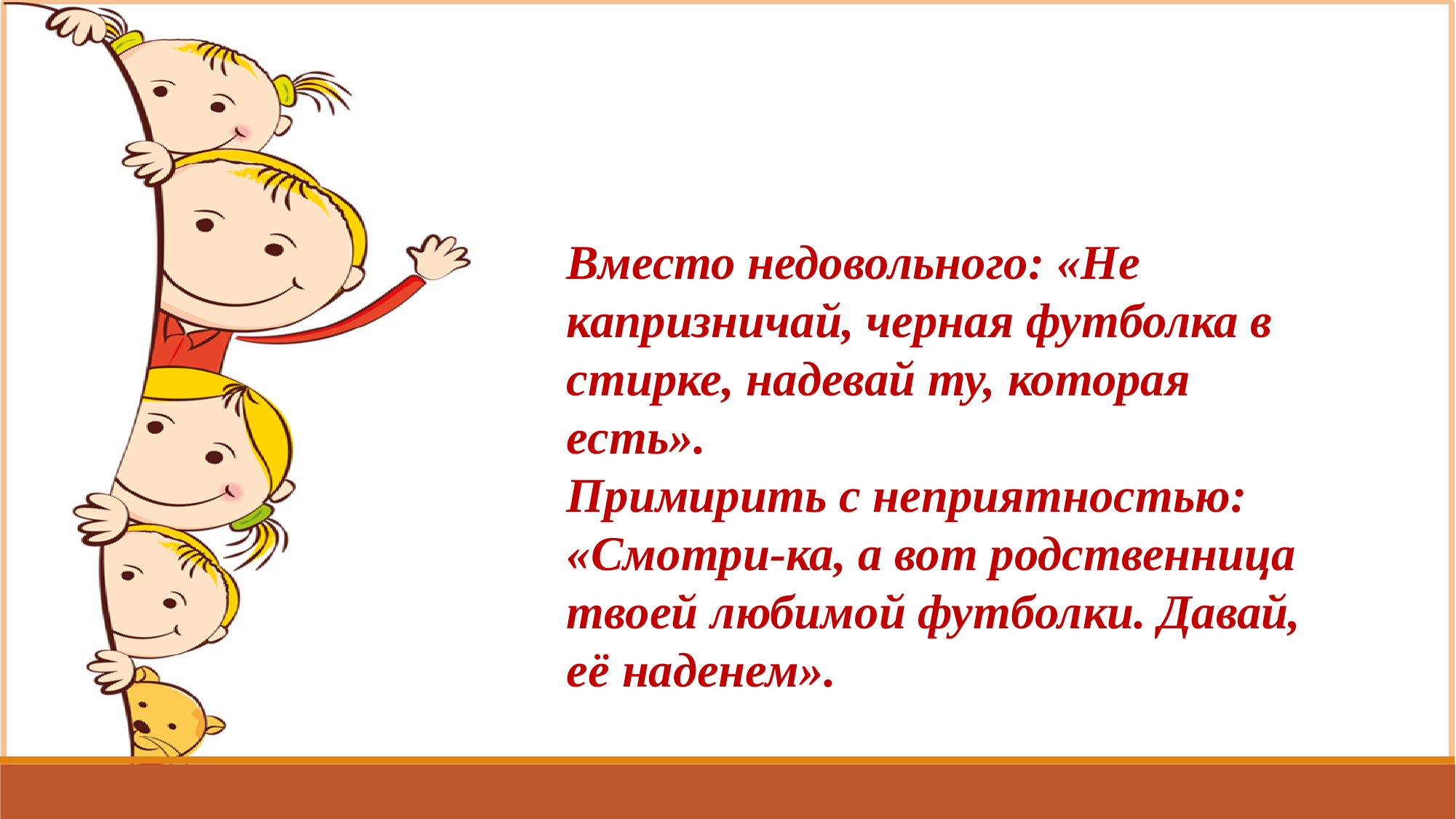

Вместо недовольного: «Не капризничай, черная футболка в стирке, надевай ту, которая есть».
Примирить с неприятностью: «Смотри-ка, а вот родственница твоей любимой футболки. Давай, её наденем».